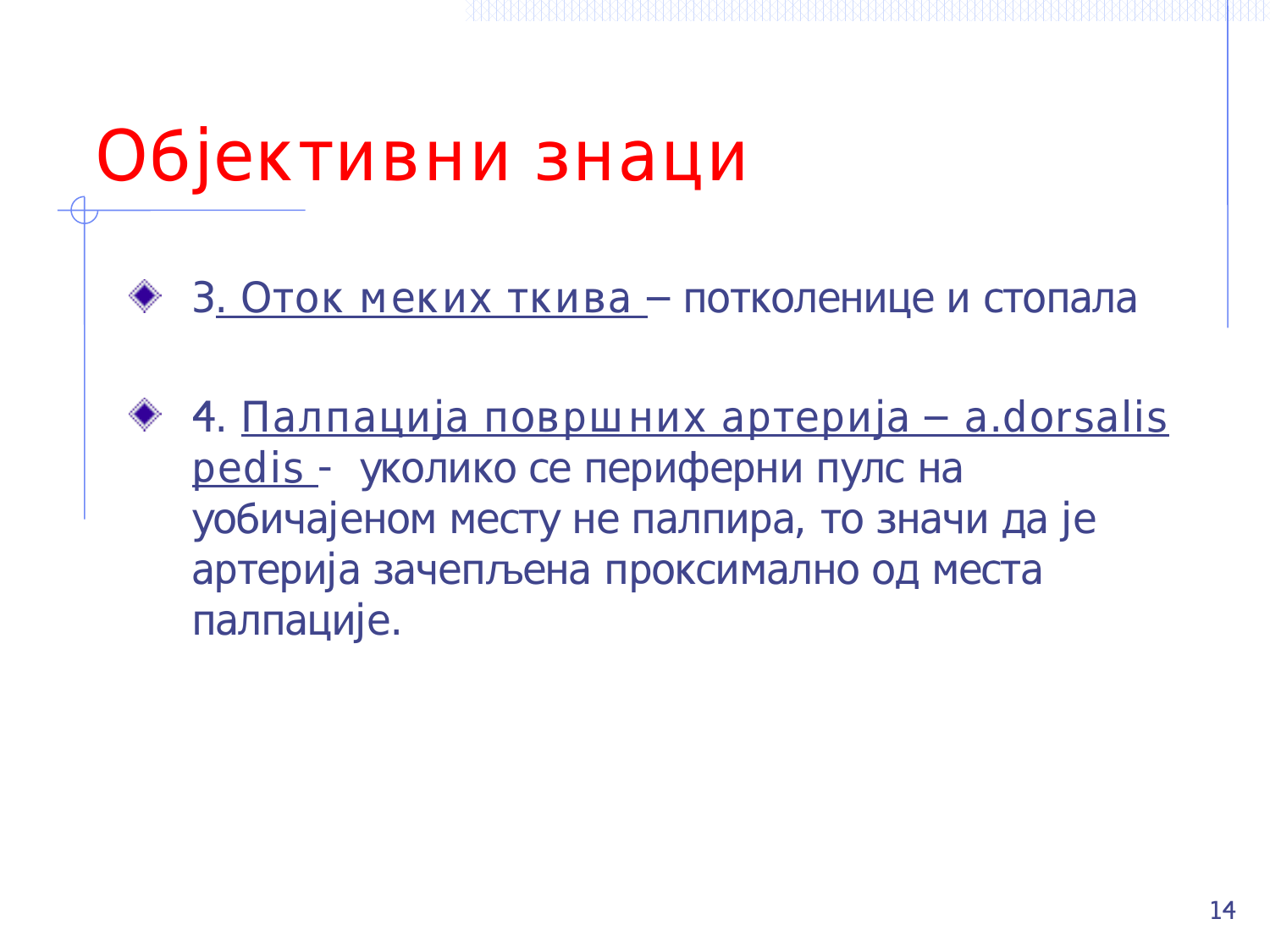

# Објективни знаци
3. Оток меких ткива – потколенице и стопала

4. Палпација површних артерија – a.dorsalis pedis -  уколико се периферни пулс на уобичајеном месту не палпира, то значи да је артерија зачепљена проксимално од места палпације.

14